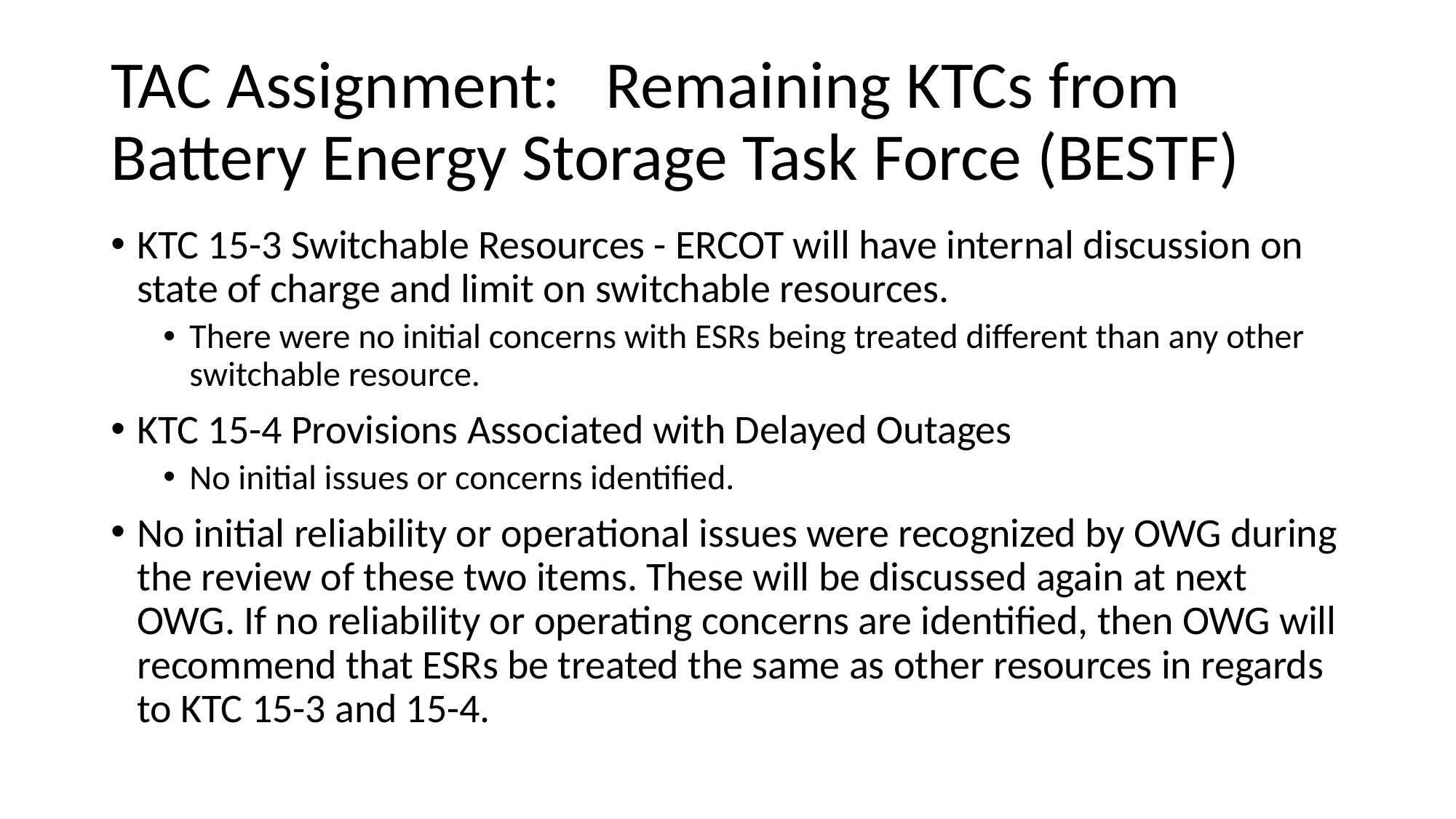

# TAC Assignment:   Remaining KTCs from Battery Energy Storage Task Force (BESTF)
KTC 15-3 Switchable Resources - ERCOT will have internal discussion on state of charge and limit on switchable resources.
There were no initial concerns with ESRs being treated different than any other switchable resource.
KTC 15-4 Provisions Associated with Delayed Outages
No initial issues or concerns identified.
No initial reliability or operational issues were recognized by OWG during the review of these two items. These will be discussed again at next OWG. If no reliability or operating concerns are identified, then OWG will recommend that ESRs be treated the same as other resources in regards to KTC 15-3 and 15-4.